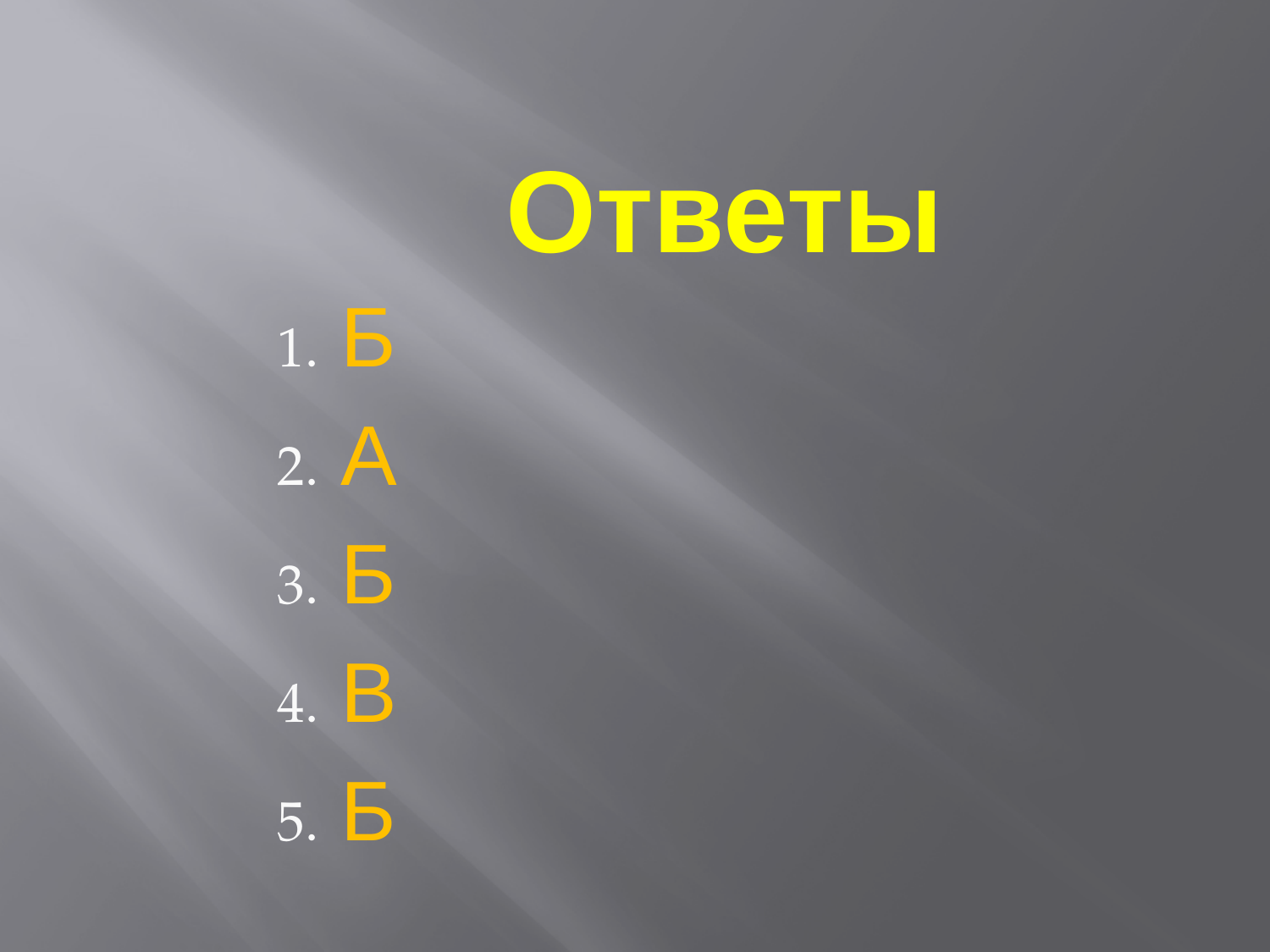

# Ответы
Б
А
Б
В
Б